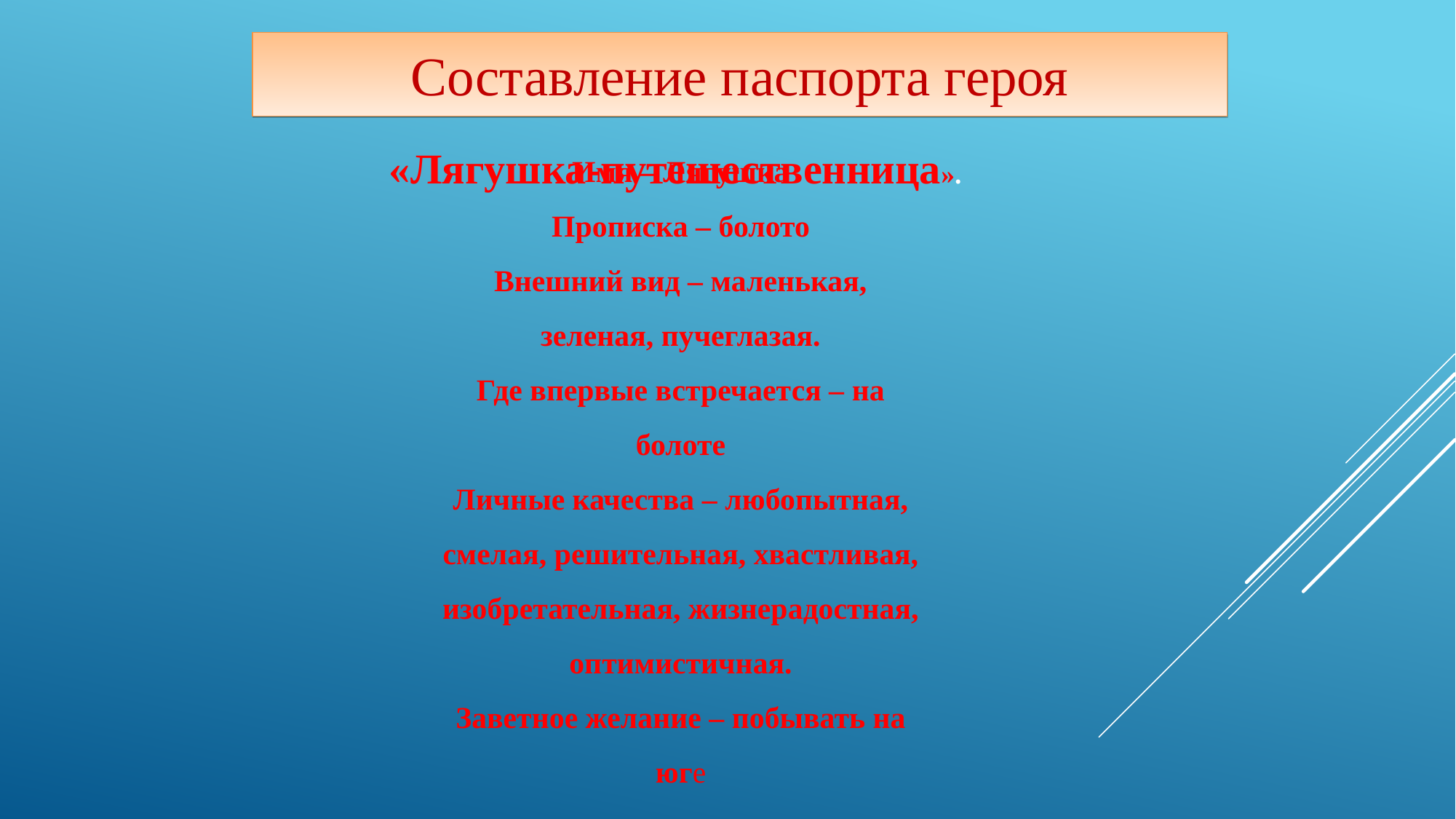

Составление паспорта героя
Имя – Лягушка
Прописка – болото
Внешний вид – маленькая, зеленая, пучеглазая.
Где впервые встречается – на болоте
Личные качества – любопытная, смелая, решительная, хвастливая, изобретательная, жизнерадостная, оптимистичная.
Заветное желание – побывать на юге
«Лягушка-путешественница».